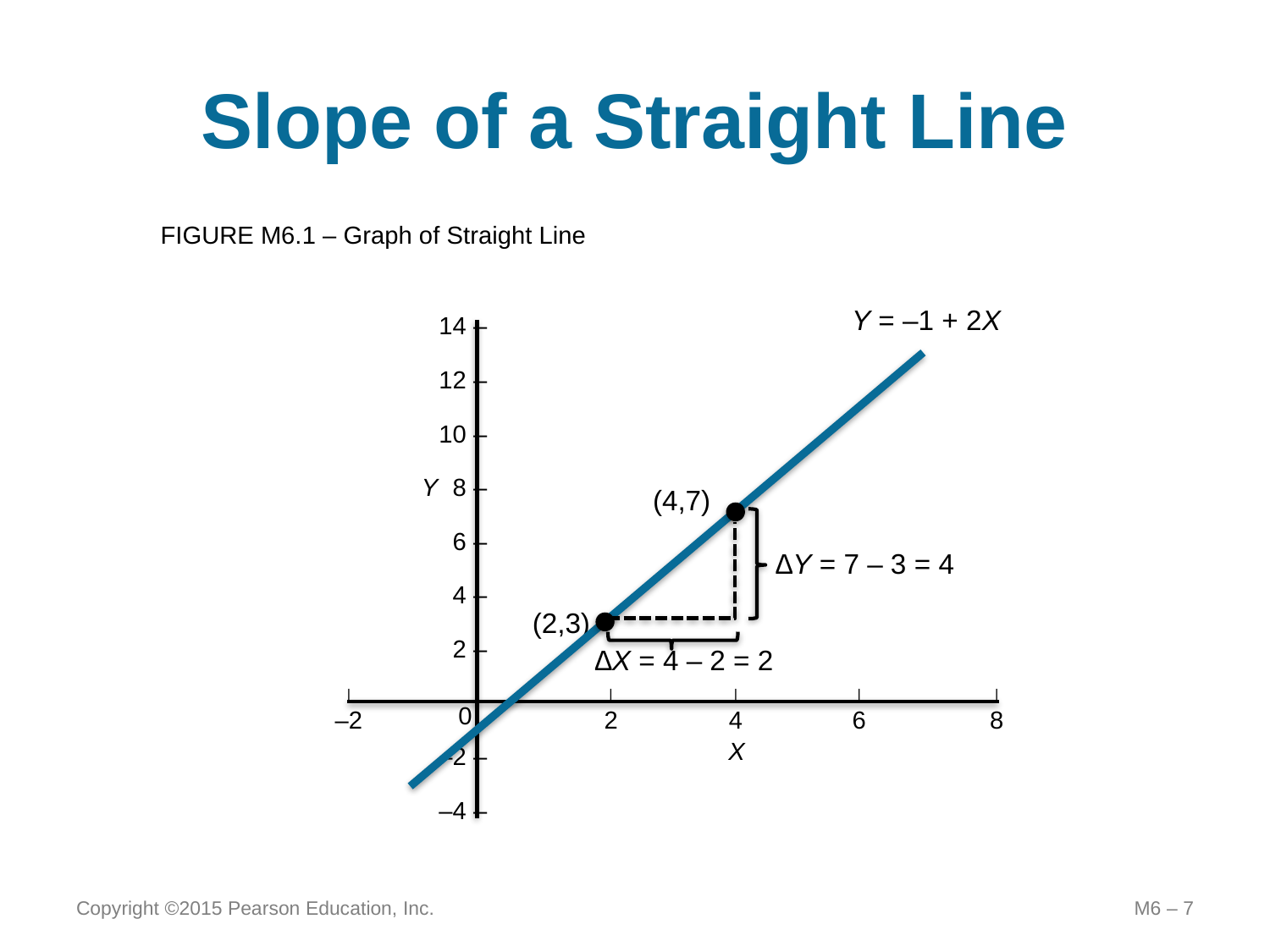

# Slope of a Straight Line
FIGURE M6.1 – Graph of Straight Line
14 –
12 –
10 –
8 –
6 –
4 –
2 –

–2 –
–4 –
Y = –1 + 2X
Y
(4,7)

∆Y = 7 – 3 = 4

(2,3)

∆X = 4 – 2 = 2
	|		|	|	|	|
	–2		2	4	6	8
0
X
Copyright ©2015 Pearson Education, Inc.
M6 – 7